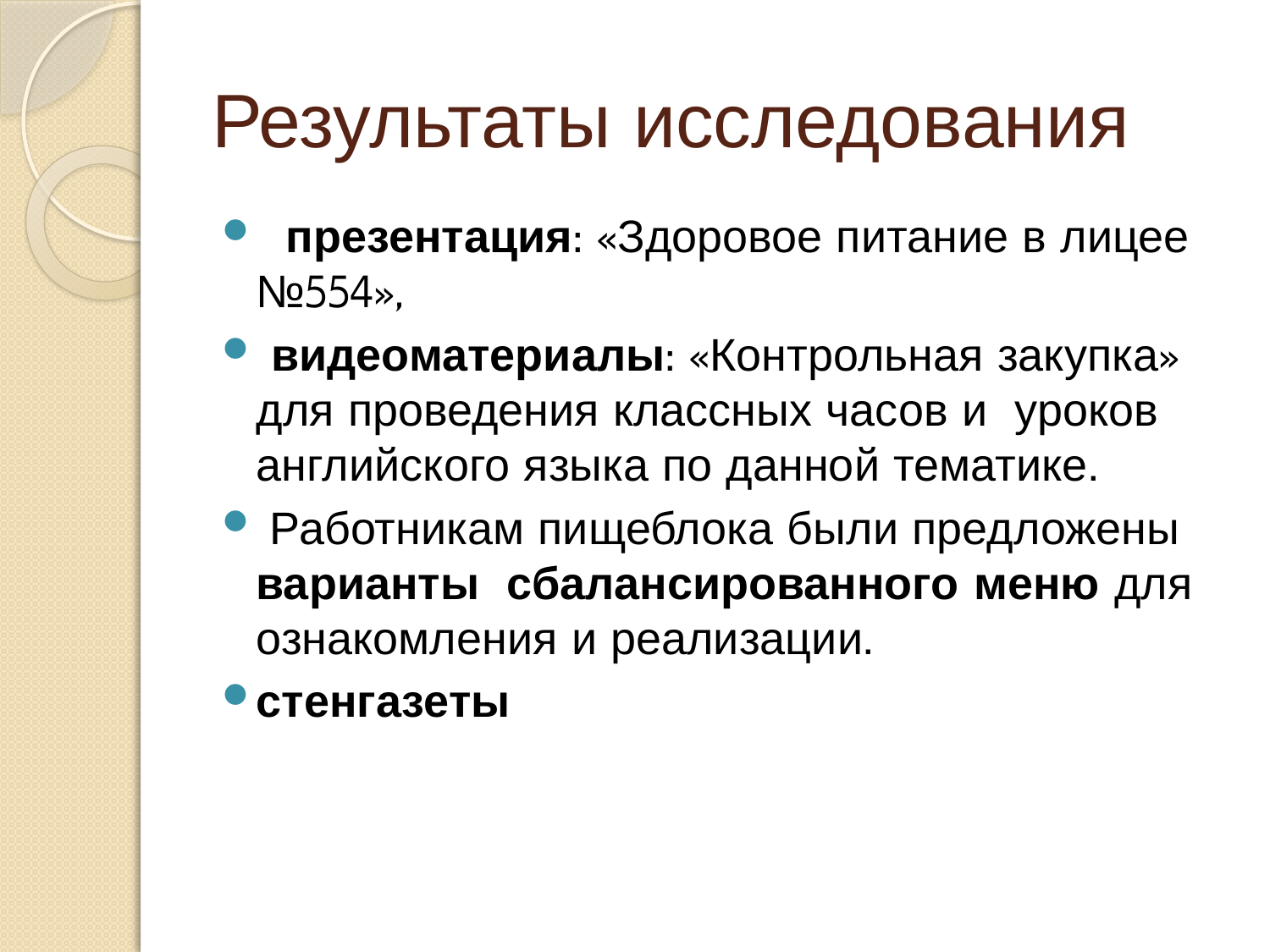

# Результаты исследования
  презентация: «Здоровое питание в лицее №554»,
 видеоматериалы: «Контрольная закупка» для проведения классных часов и  уроков английского языка по данной тематике.
 Работникам пищеблока были предложены варианты  сбалансированного меню для ознакомления и реализации.
стенгазеты